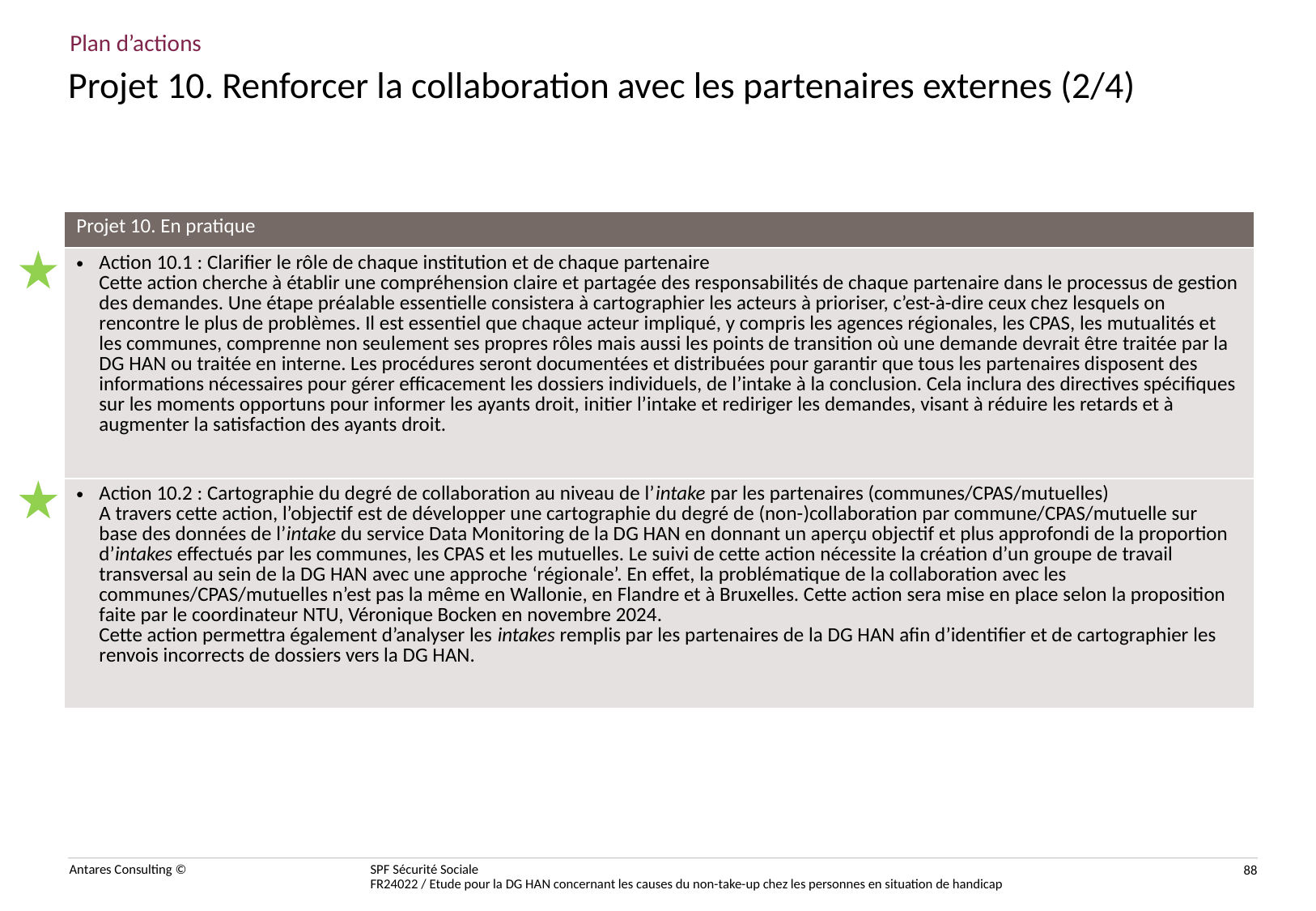

Plan d’actions
# Projet 10. Renforcer la collaboration avec les partenaires externes (2/4)
| Projet 10. En pratique |
| --- |
| Action 10.1 : Clarifier le rôle de chaque institution et de chaque partenaire Cette action cherche à établir une compréhension claire et partagée des responsabilités de chaque partenaire dans le processus de gestion des demandes. Une étape préalable essentielle consistera à cartographier les acteurs à prioriser, c’est-à-dire ceux chez lesquels on rencontre le plus de problèmes. Il est essentiel que chaque acteur impliqué, y compris les agences régionales, les CPAS, les mutualités et les communes, comprenne non seulement ses propres rôles mais aussi les points de transition où une demande devrait être traitée par la DG HAN ou traitée en interne. Les procédures seront documentées et distribuées pour garantir que tous les partenaires disposent des informations nécessaires pour gérer efficacement les dossiers individuels, de l’intake à la conclusion. Cela inclura des directives spécifiques sur les moments opportuns pour informer les ayants droit, initier l’intake et rediriger les demandes, visant à réduire les retards et à augmenter la satisfaction des ayants droit. |
| Action 10.2 : Cartographie du degré de collaboration au niveau de l’intake par les partenaires (communes/CPAS/mutuelles) A travers cette action, l’objectif est de développer une cartographie du degré de (non-)collaboration par commune/CPAS/mutuelle sur base des données de l’intake du service Data Monitoring de la DG HAN en donnant un aperçu objectif et plus approfondi de la proportion d’intakes effectués par les communes, les CPAS et les mutuelles. Le suivi de cette action nécessite la création d’un groupe de travail transversal au sein de la DG HAN avec une approche ‘régionale’. En effet, la problématique de la collaboration avec les communes/CPAS/mutuelles n’est pas la même en Wallonie, en Flandre et à Bruxelles. Cette action sera mise en place selon la proposition faite par le coordinateur NTU, Véronique Bocken en novembre 2024. Cette action permettra également d’analyser les intakes remplis par les partenaires de la DG HAN afin d’identifier et de cartographier les renvois incorrects de dossiers vers la DG HAN. |